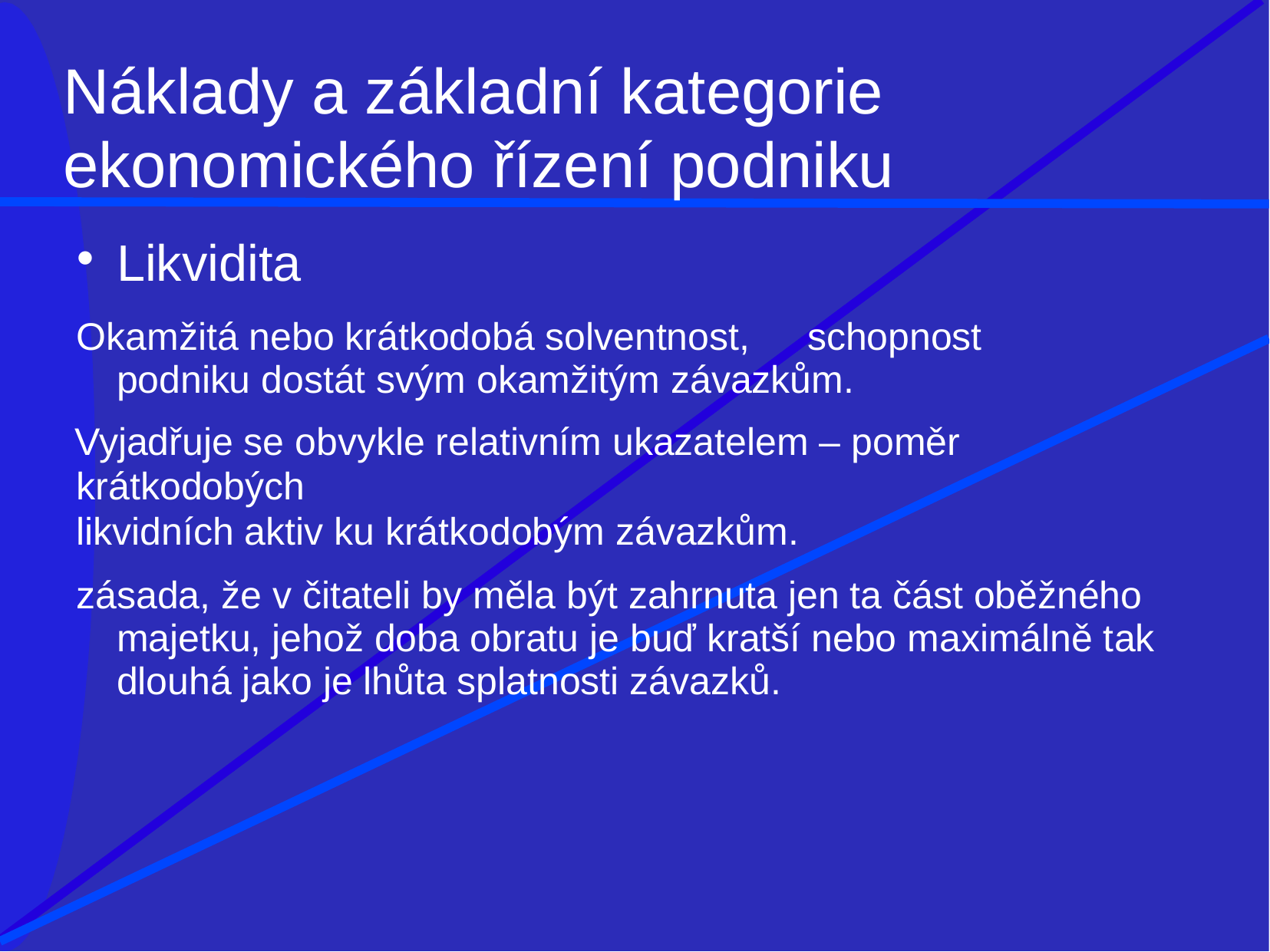

# Náklady a základní kategorie
ekonomického řízení podniku
Likvidita
Okamžitá nebo krátkodobá solventnost,	schopnost podniku dostát svým okamžitým závazkům.
Vyjadřuje se obvykle relativním ukazatelem – poměr krátkodobých
likvidních aktiv ku krátkodobým závazkům.
zásada, že v čitateli by měla být zahrnuta jen ta část oběžného majetku, jehož doba obratu je buď kratší nebo maximálně tak dlouhá jako je lhůta splatnosti závazků.